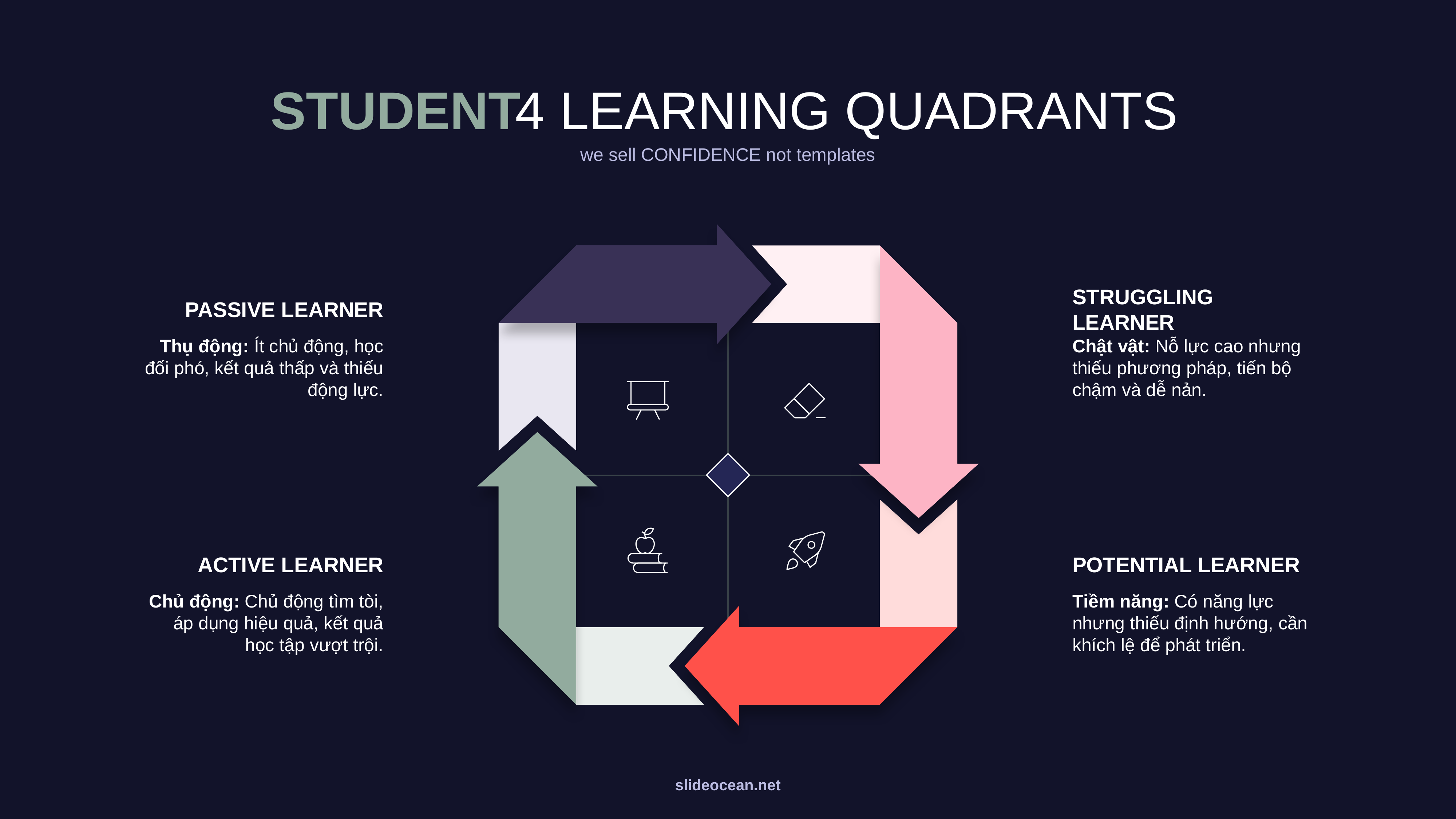

STUDENT
4 LEARNING QUADRANTS
we sell CONFIDENCE not templates

PASSIVE LEARNER
STRUGGLING LEARNER
Thụ động: Ít chủ động, học đối phó, kết quả thấp và thiếu động lực.
Chật vật: Nỗ lực cao nhưng thiếu phương pháp, tiến bộ chậm và dễ nản.

ACTIVE LEARNER
POTENTIAL LEARNER
Chủ động: Chủ động tìm tòi, áp dụng hiệu quả, kết quả học tập vượt trội.
Tiềm năng: Có năng lực nhưng thiếu định hướng, cần khích lệ để phát triển.

slideocean.net